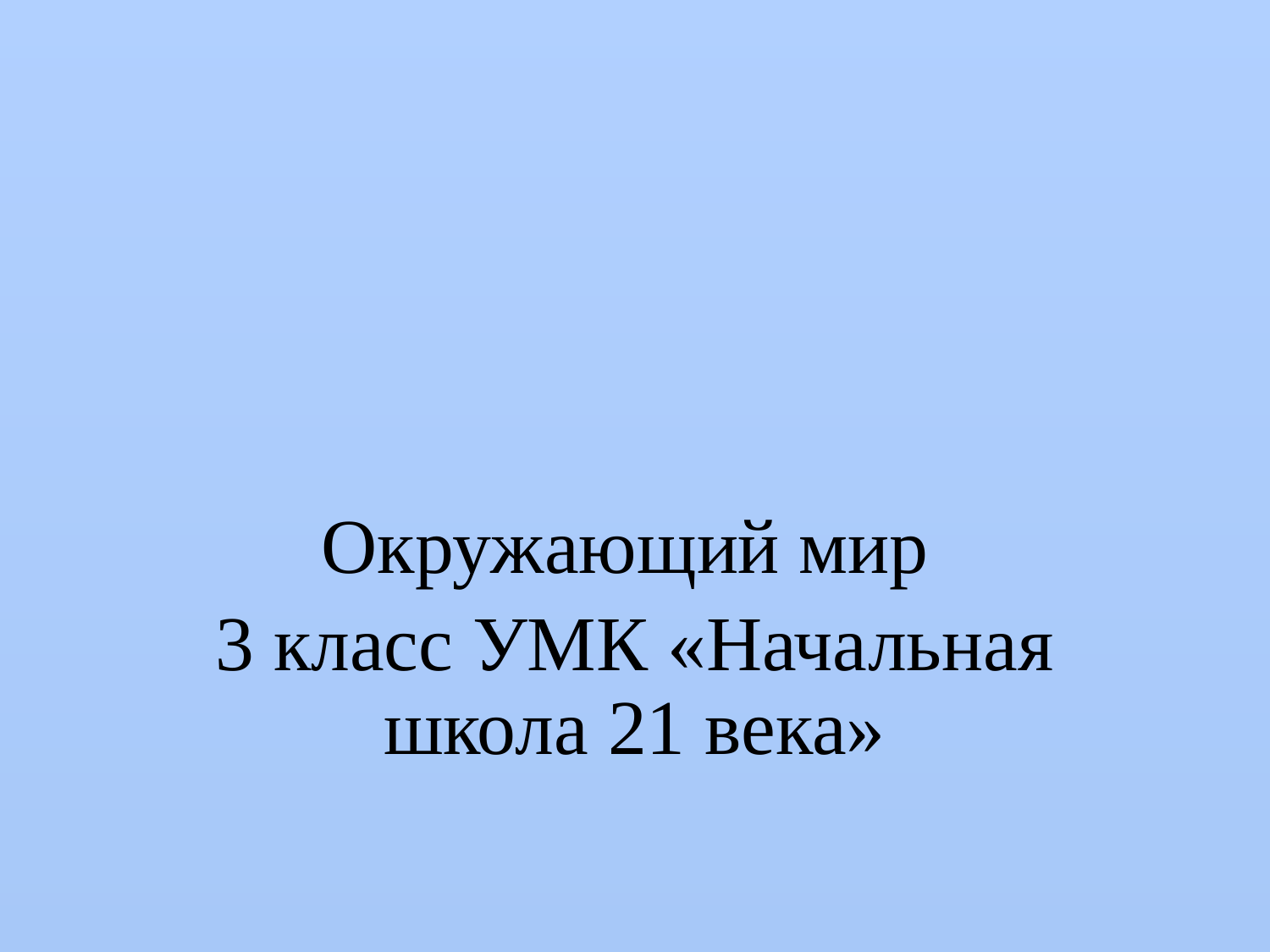

#
Окружающий мир
3 класс УМК «Начальная школа 21 века»